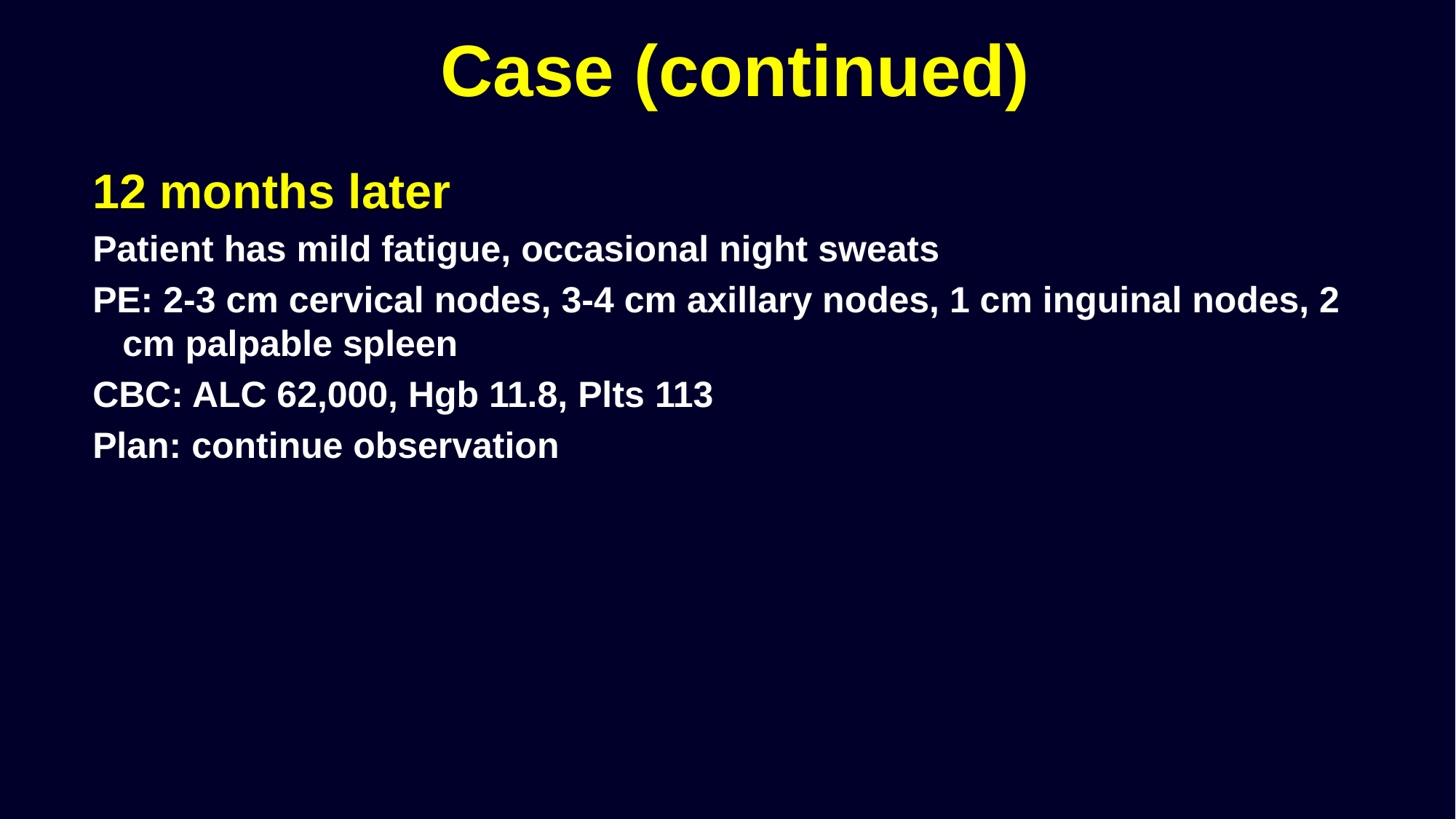

Case (continued)

12 months later
Patient has mild fatigue, occasional night sweats
PE: 2-3 cm cervical nodes, 3-4 cm axillary nodes, 1 cm inguinal nodes, 2 cm palpable spleen
CBC: ALC 62,000, Hgb 11.8, Plts 113
Plan: continue observation